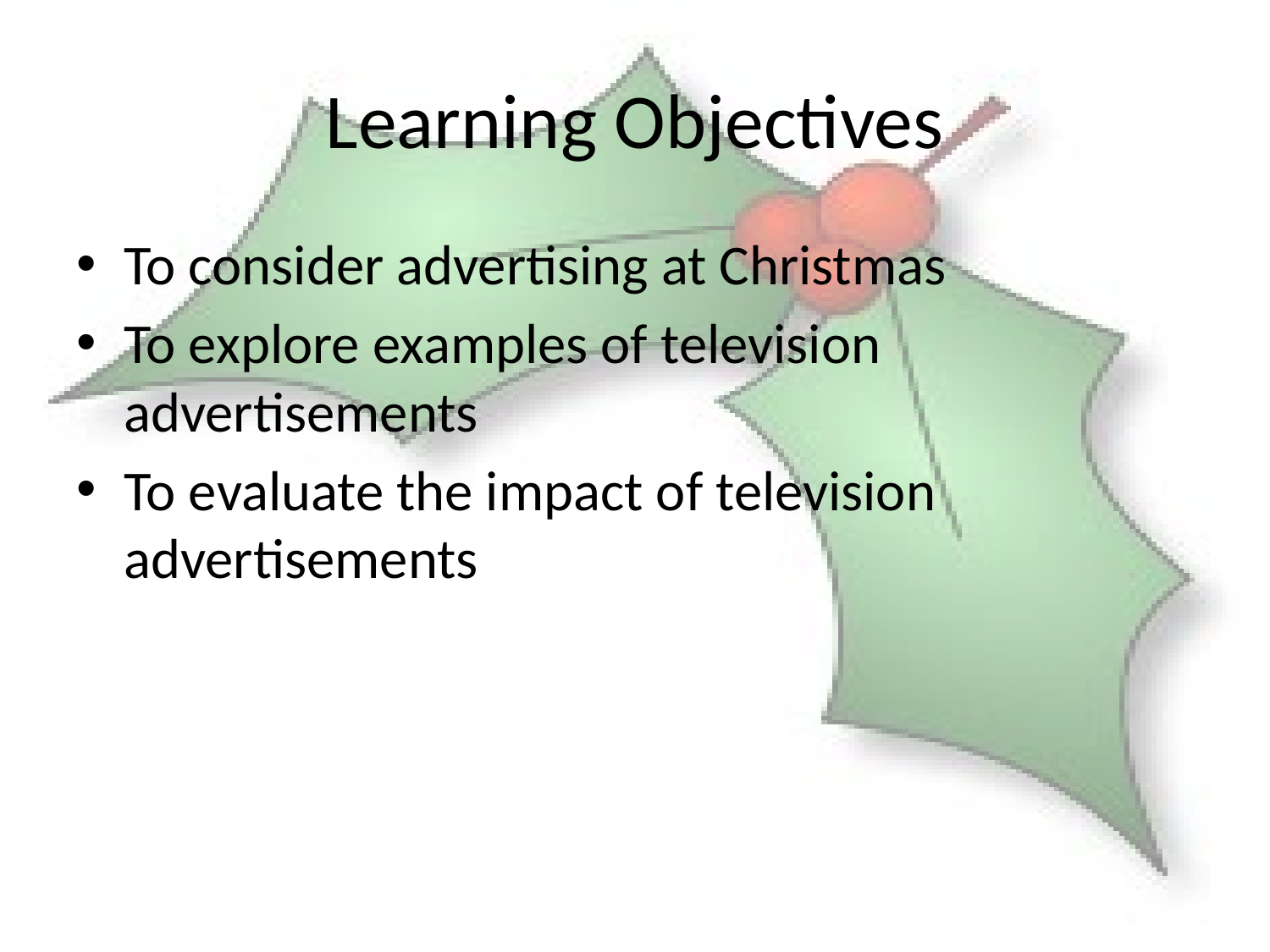

# Learning Objectives
To consider advertising at Christmas
To explore examples of television advertisements
To evaluate the impact of television advertisements